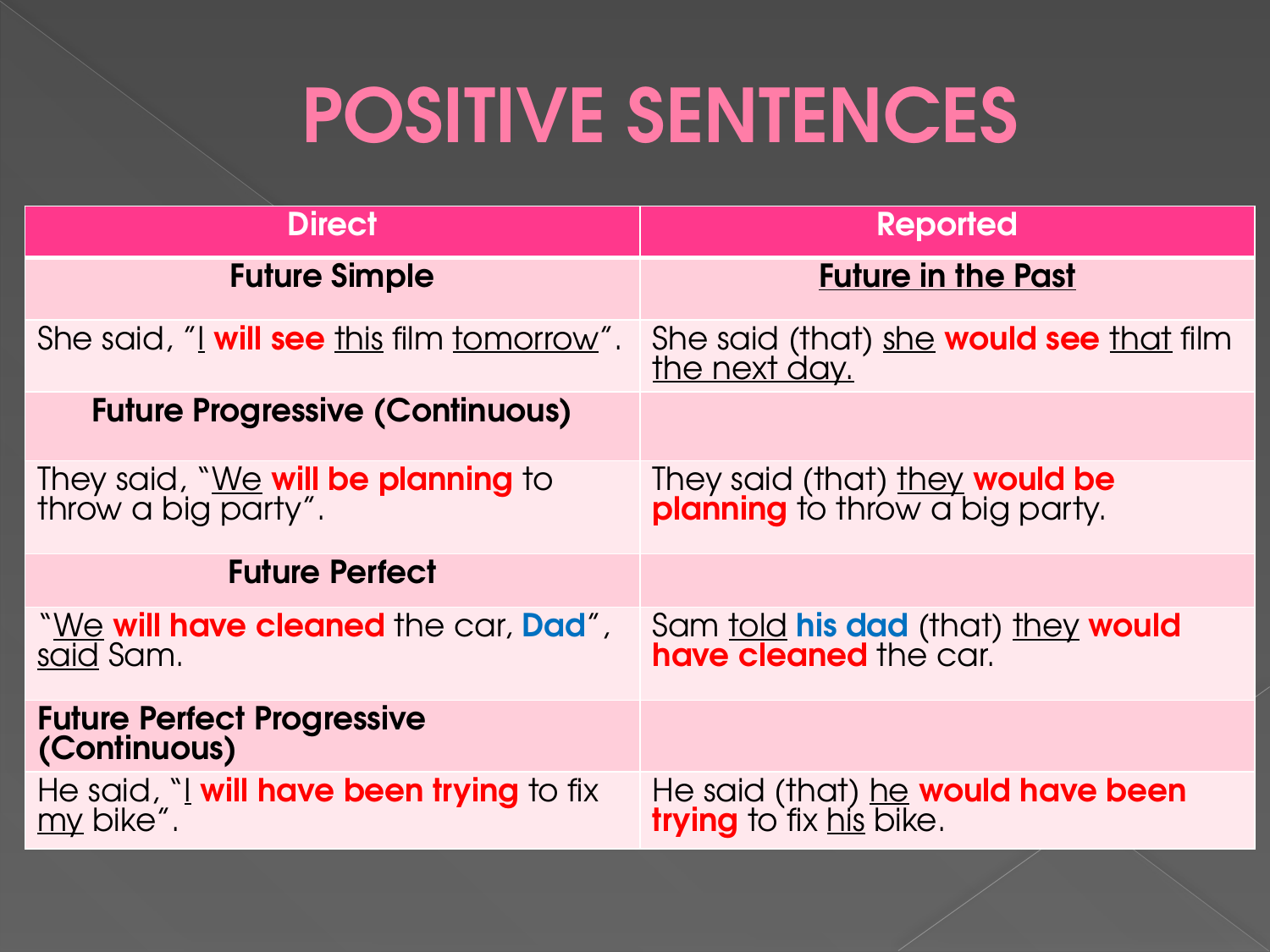

# POSITIVE SENTENCES
| Direct | Reported |
| --- | --- |
| Future Simple | Future in the Past |
| She said, ”I will see this film tomorrow”. | She said (that) she would see that film the next day. |
| Future Progressive (Continuous) |  |
| They said, “We will be planning to throw a big party”. | They said (that) they would be planning to throw a big party. |
| Future Perfect |  |
| “We will have cleaned the car, Dad”, said Sam. | Sam told his dad (that) they would have cleaned the car. |
| Future Perfect Progressive (Continuous) |  |
| He said, “I will have been trying to fix my bike”. | He said (that) he would have been trying to fix his bike. |